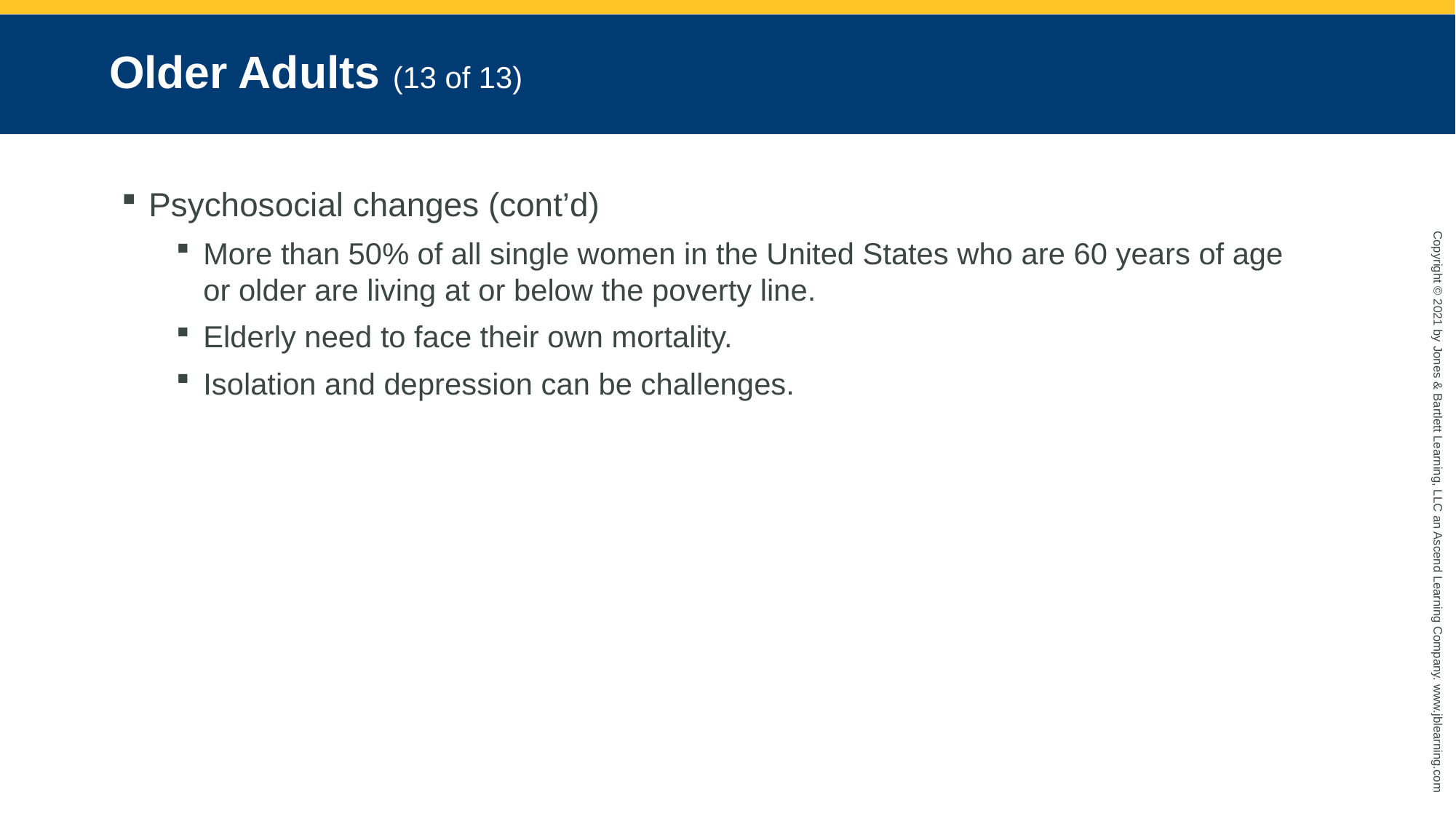

# Older Adults (13 of 13)
Psychosocial changes (cont’d)
More than 50% of all single women in the United States who are 60 years of age or older are living at or below the poverty line.
Elderly need to face their own mortality.
Isolation and depression can be challenges.